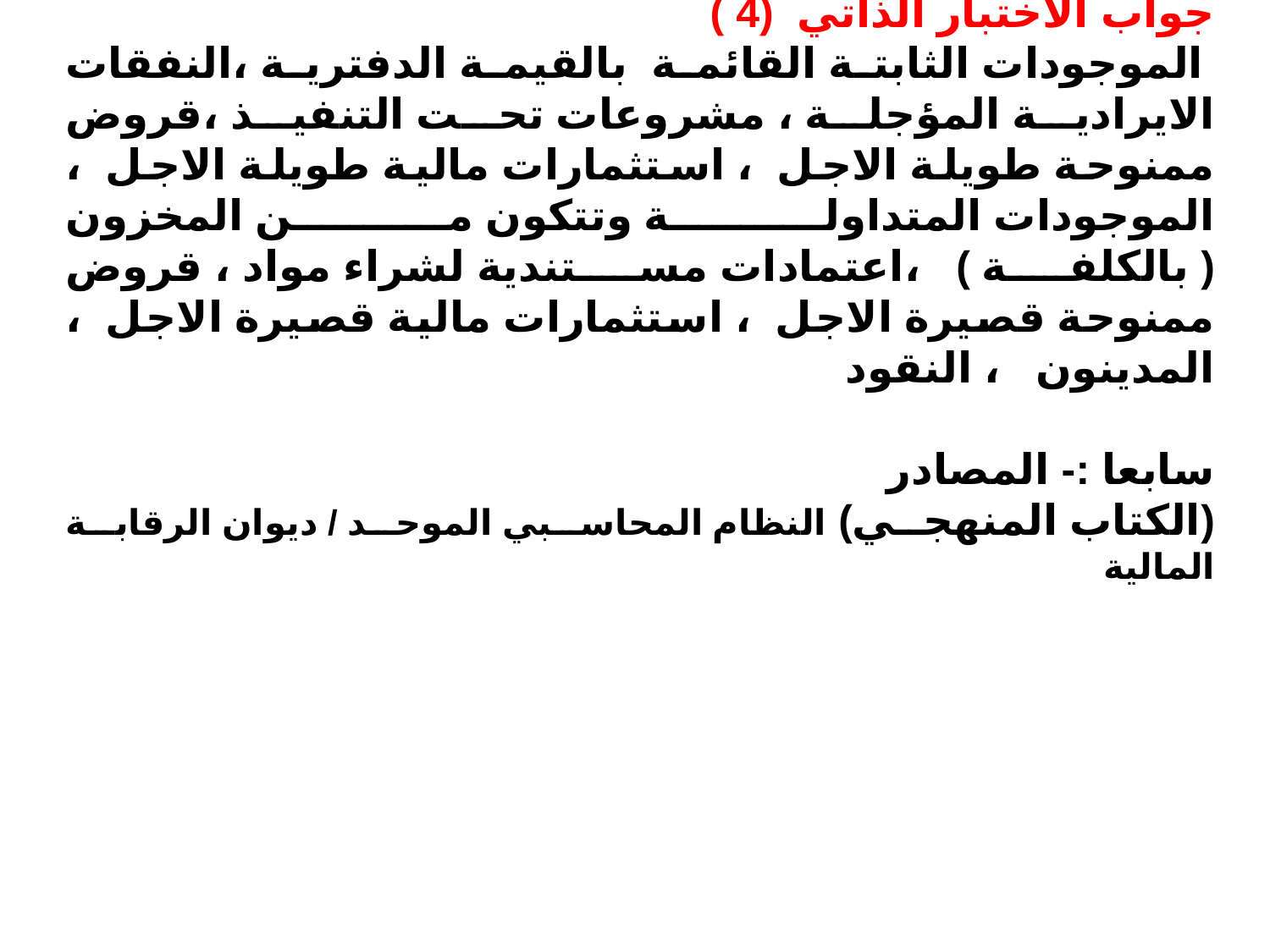

جواب الاختبار الذاتي  (4 )
 الموجودات الثابتة القائمة  بالقيمة الدفترية ،النفقات الايرادية المؤجلة ، مشروعات تحت التنفيذ ،قروض ممنوحة طويلة الاجل  ، استثمارات مالية طويلة الاجل  ، الموجودات المتداولة وتتكون من المخزون ( بالكلفة )   ،اعتمادات مستندية لشراء مواد ، قروض ممنوحة قصيرة الاجل  ، استثمارات مالية قصيرة الاجل  ، المدينون   ، النقود

سابعا :- المصادر
(الكتاب المنهجي) النظام المحاسبي الموحد / ديوان الرقابة المالية